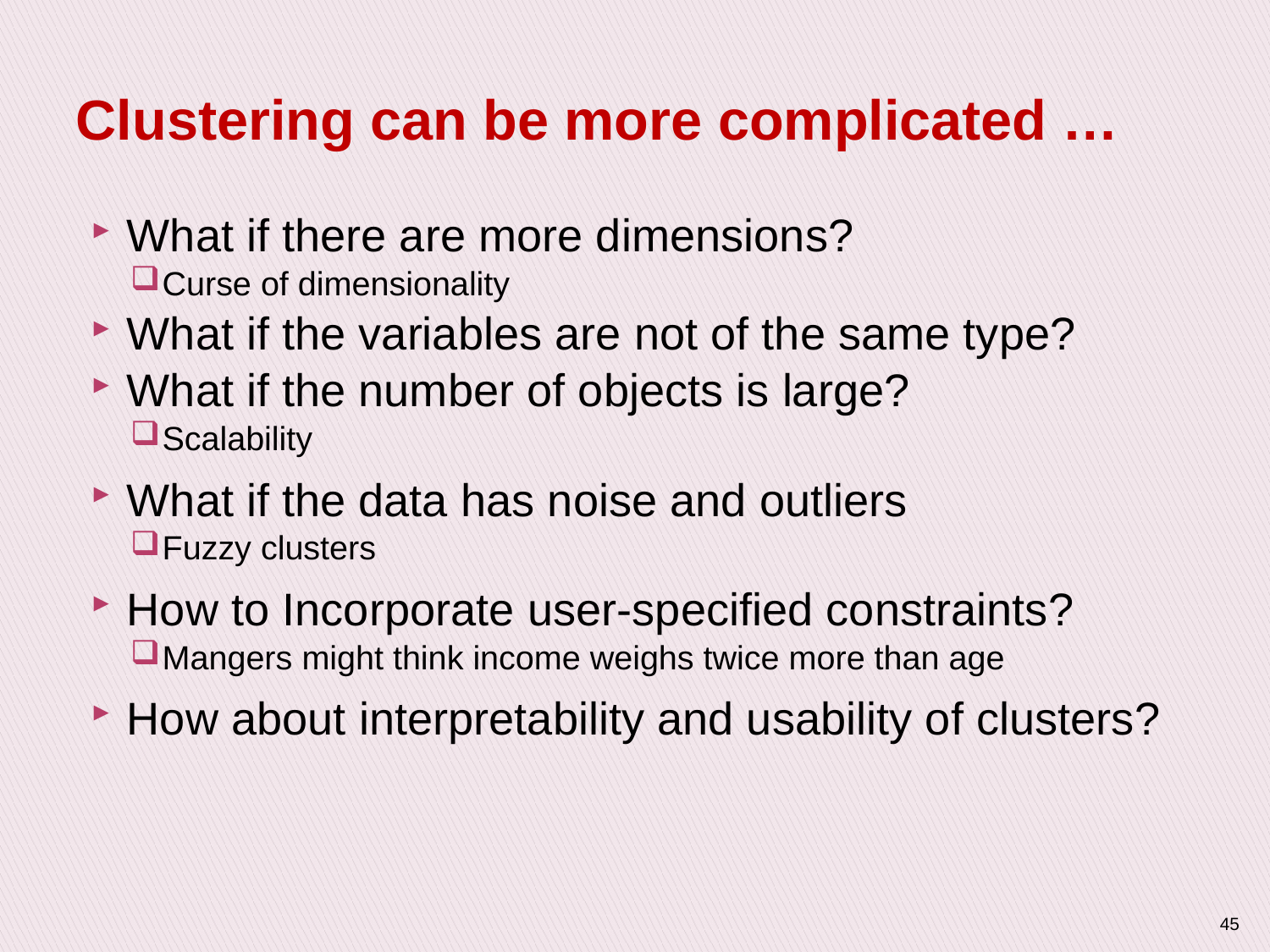

# Clustering can be more complicated …
What if there are more dimensions?
Curse of dimensionality
What if the variables are not of the same type?
What if the number of objects is large?
Scalability
What if the data has noise and outliers
Fuzzy clusters
How to Incorporate user-specified constraints?
Mangers might think income weighs twice more than age
How about interpretability and usability of clusters?

45